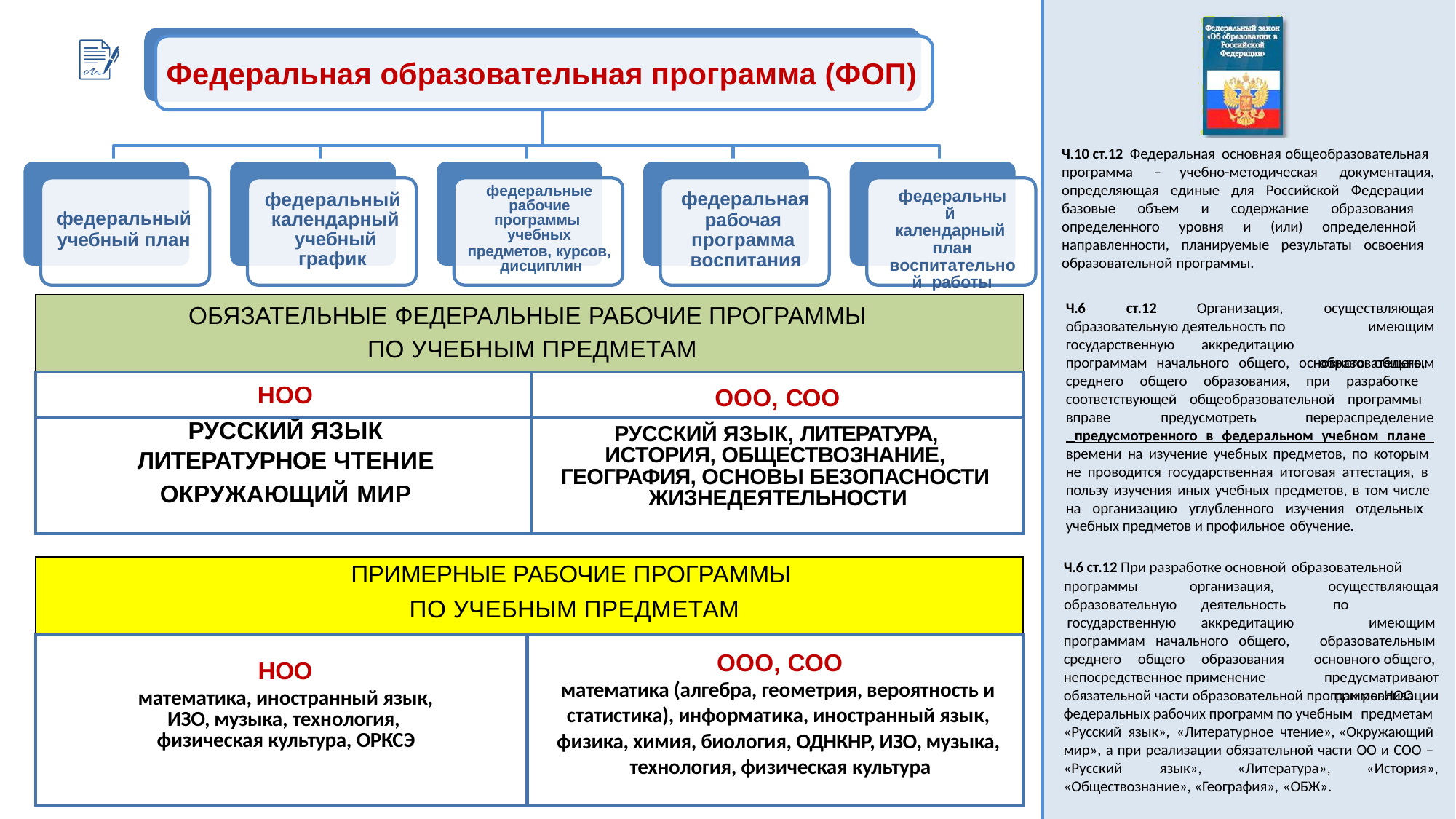

# Федеральная образовательная программа (ФОП)

Ч.10 ст.12  Федеральная  основная общеобразовательная
программа	–	учебно-методическая	документация,

определяющая единые для Российской Федерации  базовые объем и содержание образования  определенного уровня и (или) определенной  направленности, планируемые результаты освоения  образовательной программы.
федеральные  рабочие  программы  учебных
предметов, курсов,  дисциплин
федеральный  календарный  план
воспитательной  работы
федеральный  календарный  учебный
график
федеральная
рабочая  программа  воспитания
федеральный
учебный план
| ОБЯЗАТЕЛЬНЫЕ ФЕДЕРАЛЬНЫЕ РАБОЧИЕ ПРОГРАММЫ ПО УЧЕБНЫМ ПРЕДМЕТАМ |  |
| --- | --- |
| НОО | ООО, СОО |
| РУССКИЙ ЯЗЫК ЛИТЕРАТУРНОЕ ЧТЕНИЕ ОКРУЖАЮЩИЙ МИР | РУССКИЙ ЯЗЫК, ЛИТЕРАТУРА, ИСТОРИЯ, ОБЩЕСТВОЗНАНИЕ, ГЕОГРАФИЯ, ОСНОВЫ БЕЗОПАСНОСТИ ЖИЗНЕДЕЯТЕЛЬНОСТИ |
Ч.6	ст.12	Организация,  образовательную деятельность по  государственную		аккредитацию
осуществляющая
имеющим  образовательным
программам начального общего, основного общего,  среднего общего образования, при разработке  соответствующей общеобразовательной программы  вправе	предусмотреть	перераспределение
 предусмотренного в федеральном учебном плане  времени на изучение учебных предметов, по которым  не проводится государственная итоговая аттестация, в  пользу изучения иных учебных предметов, в том числе  на организацию углубленного изучения отдельных  учебных предметов и профильное обучение.

Ч.6 ст.12 При разработке основной образовательной

| ПРИМЕРНЫЕ РАБОЧИЕ ПРОГРАММЫ ПО УЧЕБНЫМ ПРЕДМЕТАМ |  |
| --- | --- |
| НОО математика, иностранный язык, ИЗО, музыка, технология, физическая культура, ОРКСЭ | ООО, СОО математика (алгебра, геометрия, вероятность и статистика), информатика, иностранный язык, физика, химия, биология, ОДНКНР, ИЗО, музыка, технология, физическая культура |
программы  образовательную  государственную
организация,  деятельность  аккредитацию
осуществляющая  по	имеющим  образовательным  основного общего,  предусматривают
при	реализации
программам начального общего,  среднего общего образования  непосредственное применение
обязательной части образовательной программы НОО  федеральных рабочих программ по учебным  предметам
«Русский  язык»,  «Литературное  чтение», «Окружающий
мир», а при реализации обязательной части ОО и СОО –
«Русский	язык»,	«Литература»,	«История»,
«Обществознание», «География», «ОБЖ».